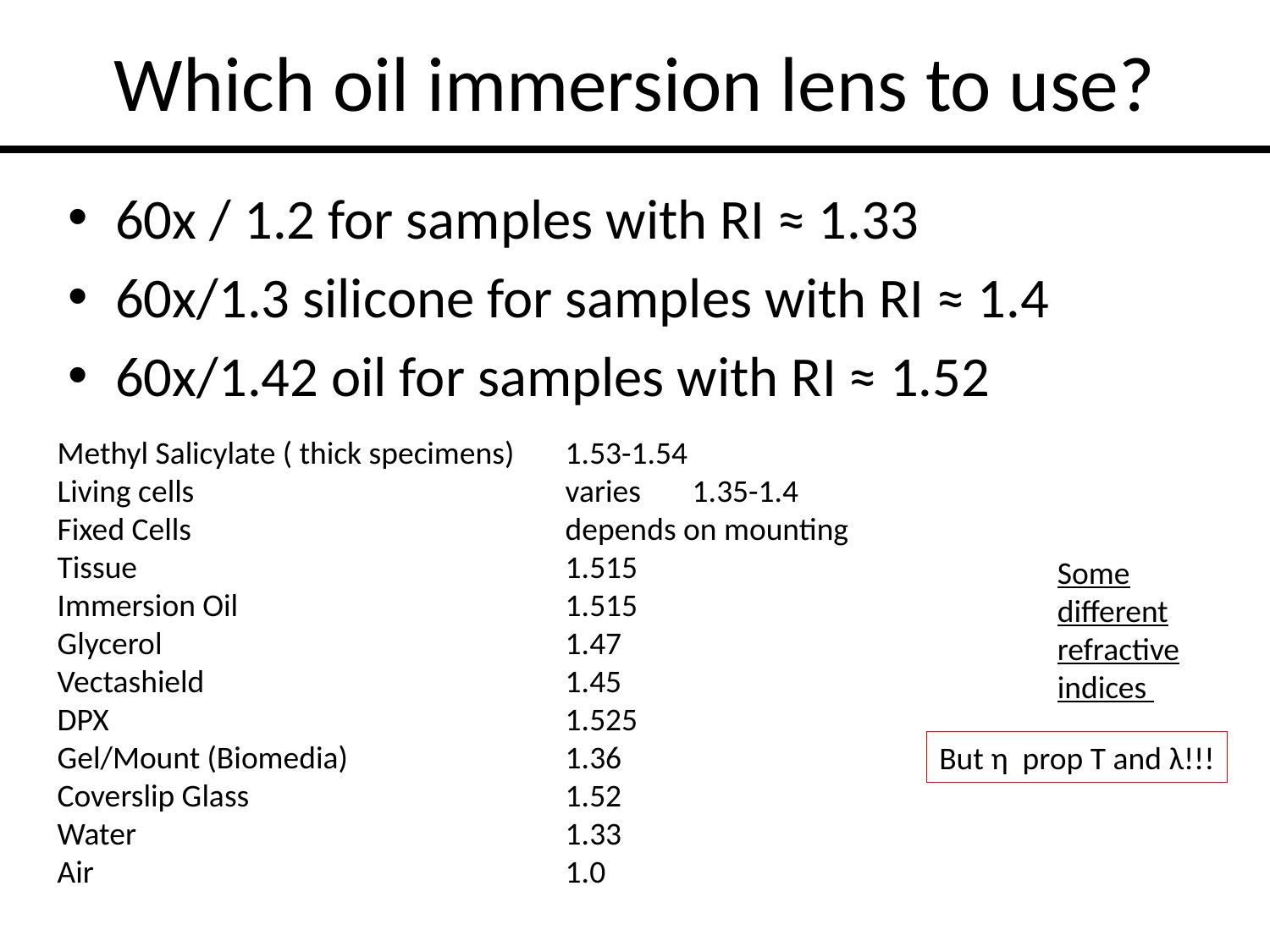

# Which oil immersion lens to use?
60x / 1.2 for samples with RI ≈ 1.33
60x/1.3 silicone for samples with RI ≈ 1.4
60x/1.42 oil for samples with RI ≈ 1.52
Methyl Salicylate ( thick specimens) 	1.53-1.54
Living cells 			varies 	1.35-1.4
Fixed Cells			depends on mounting
Tissue 				1.515
Immersion Oil 			1.515
Glycerol 				1.47
Vectashield 			1.45
DPX				1.525
Gel/Mount (Biomedia) 		1.36
Coverslip Glass			1.52
Water 				1.33
Air 				1.0
Some different refractive indices
But η  prop T and λ!!!